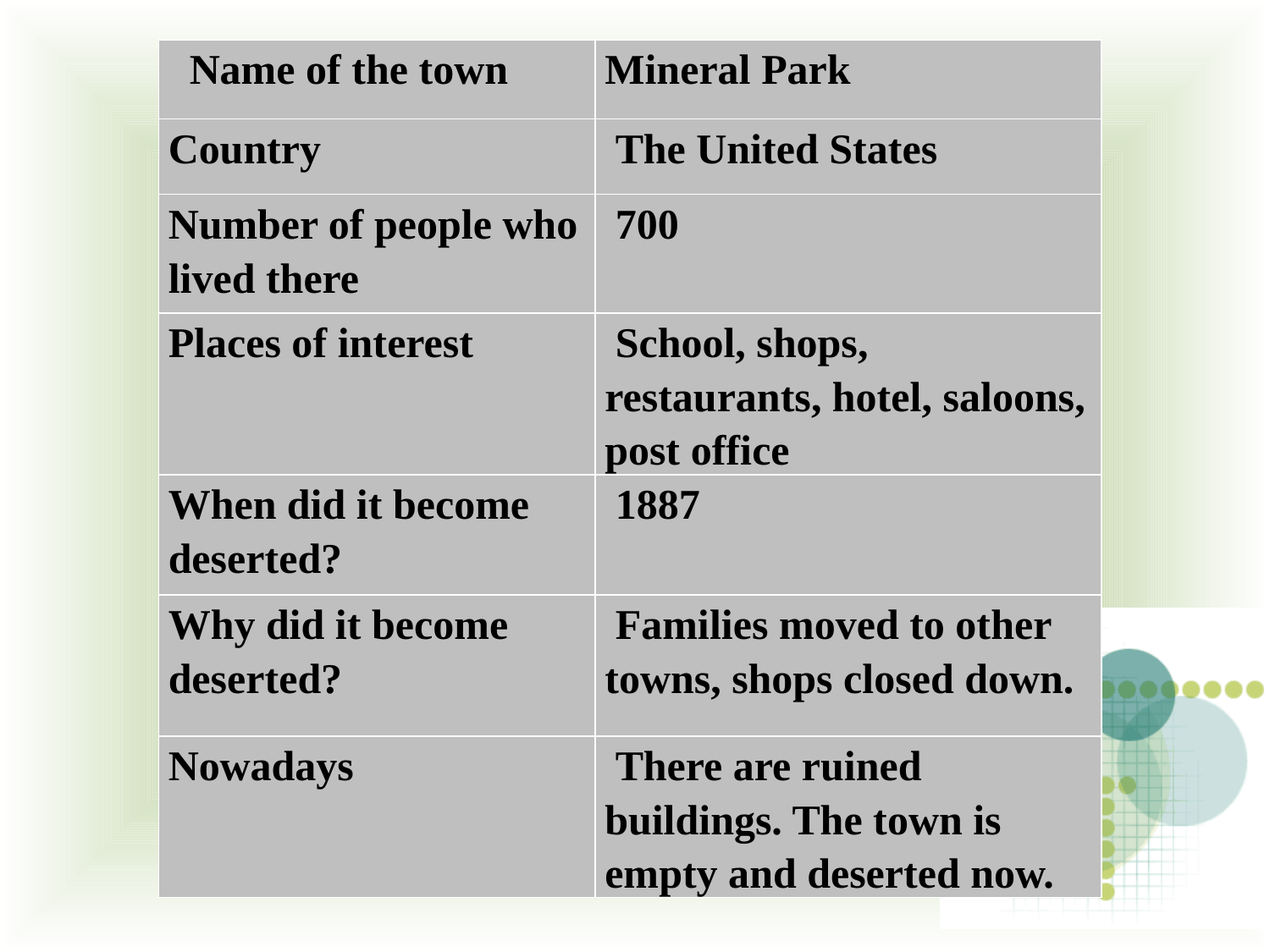

| Name of the town | Mineral Park |
| --- | --- |
| Country | The United States |
| Number of people who lived there | 700 |
| Places of interest | School, shops, restaurants, hotel, saloons, post office |
| When did it become deserted? | 1887 |
| Why did it become deserted? | Families moved to other towns, shops closed down. |
| Nowadays | There are ruined buildings. The town is empty and deserted now. |
#